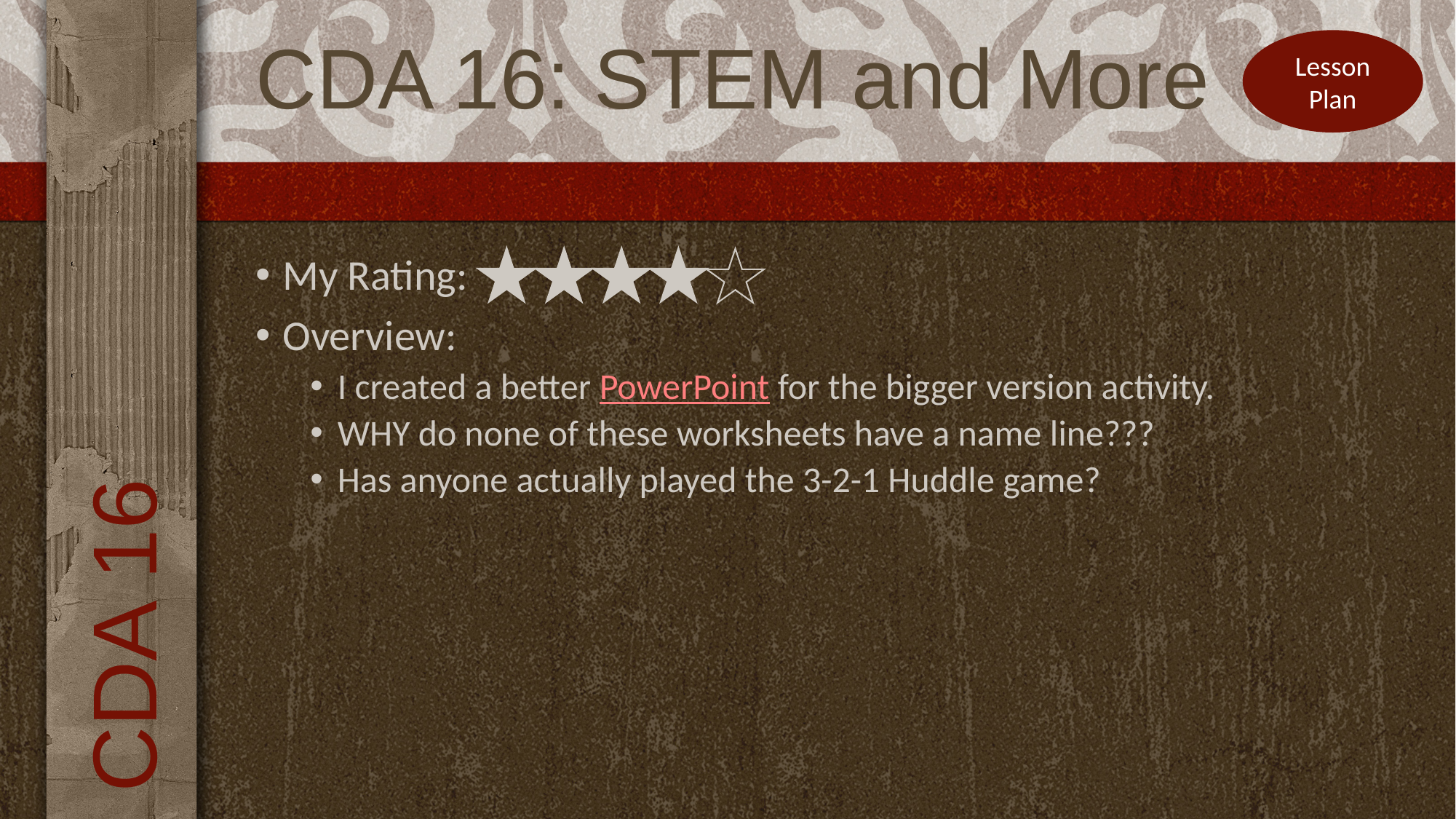

# CDA 16: STEM and More
Lesson Plan
My Rating:
Overview:
I created a better PowerPoint for the bigger version activity.
WHY do none of these worksheets have a name line???
Has anyone actually played the 3-2-1 Huddle game?

CDA 16